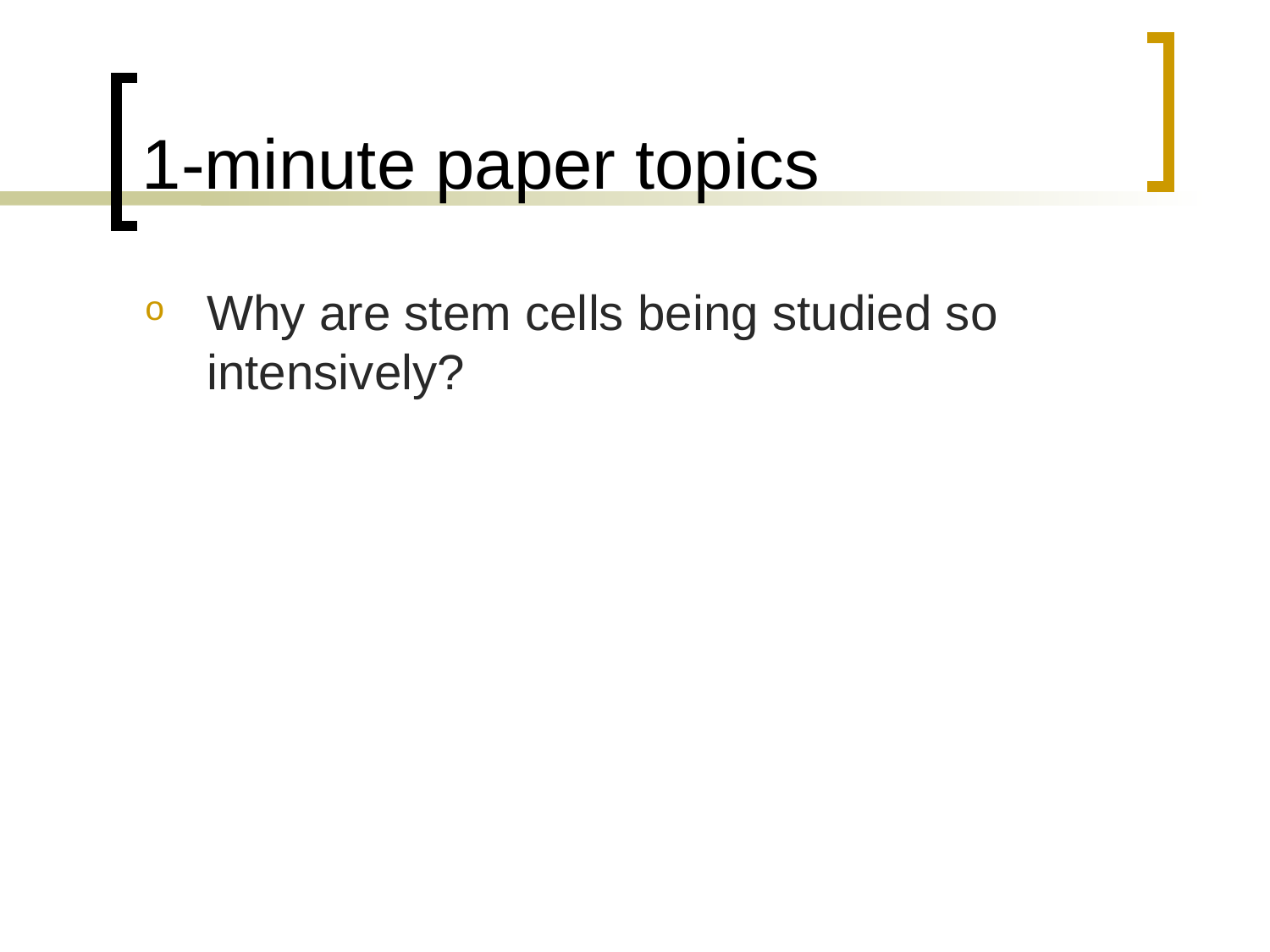

# 1-minute paper topics
Why are stem cells being studied so intensively?